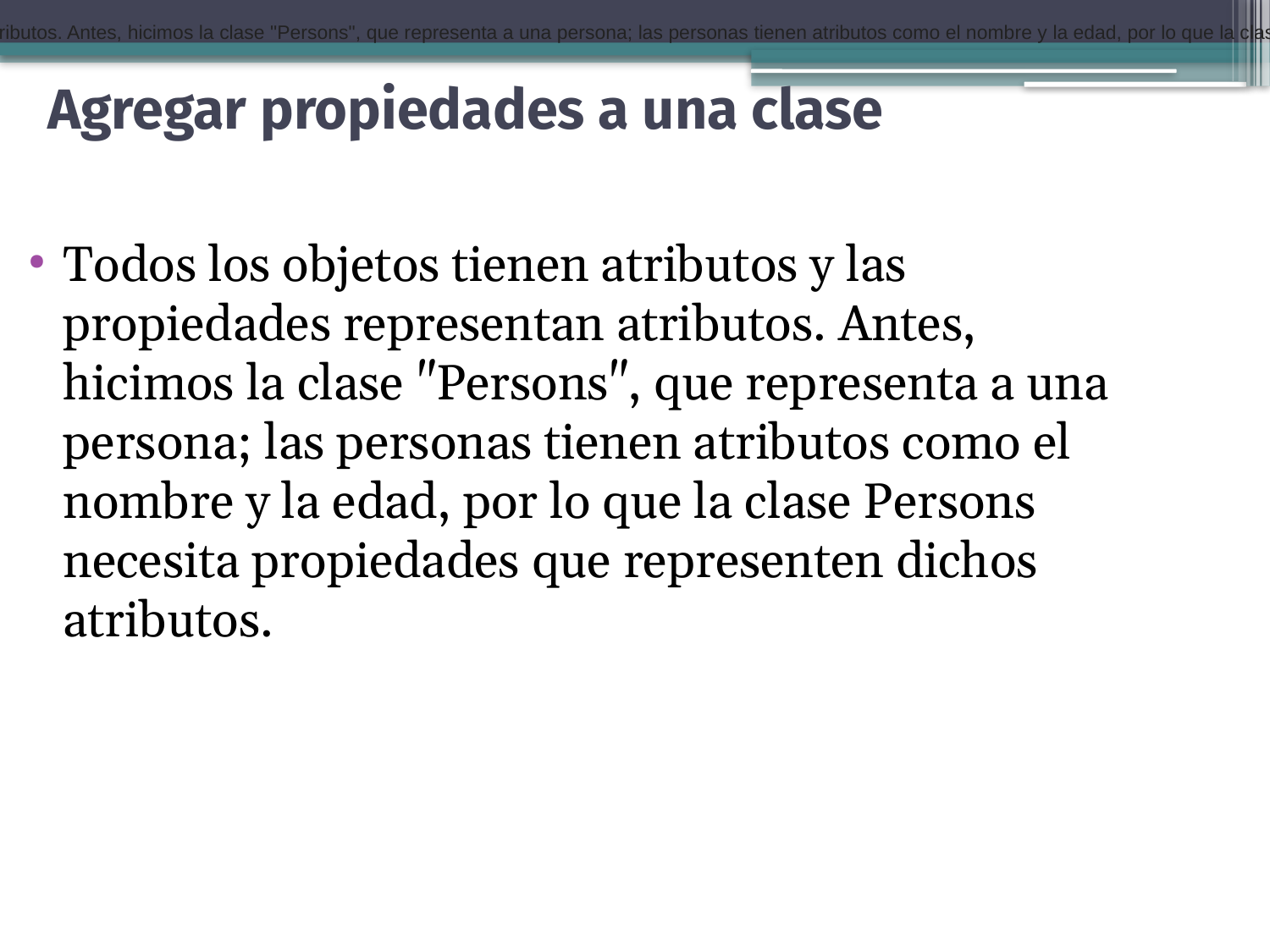

Todos los objetos tienen atributos y las propiedades representan atributos. Antes, hicimos la clase "Persons", que representa a una persona; las personas tienen atributos como el nombre y la edad, por lo que la clase Persons necesita propiedades que representen dichos atributos.
# Agregar propiedades a una clase
Todos los objetos tienen atributos y las propiedades representan atributos. Antes, hicimos la clase "Persons", que representa a una persona; las personas tienen atributos como el nombre y la edad, por lo que la clase Persons necesita propiedades que representen dichos atributos.